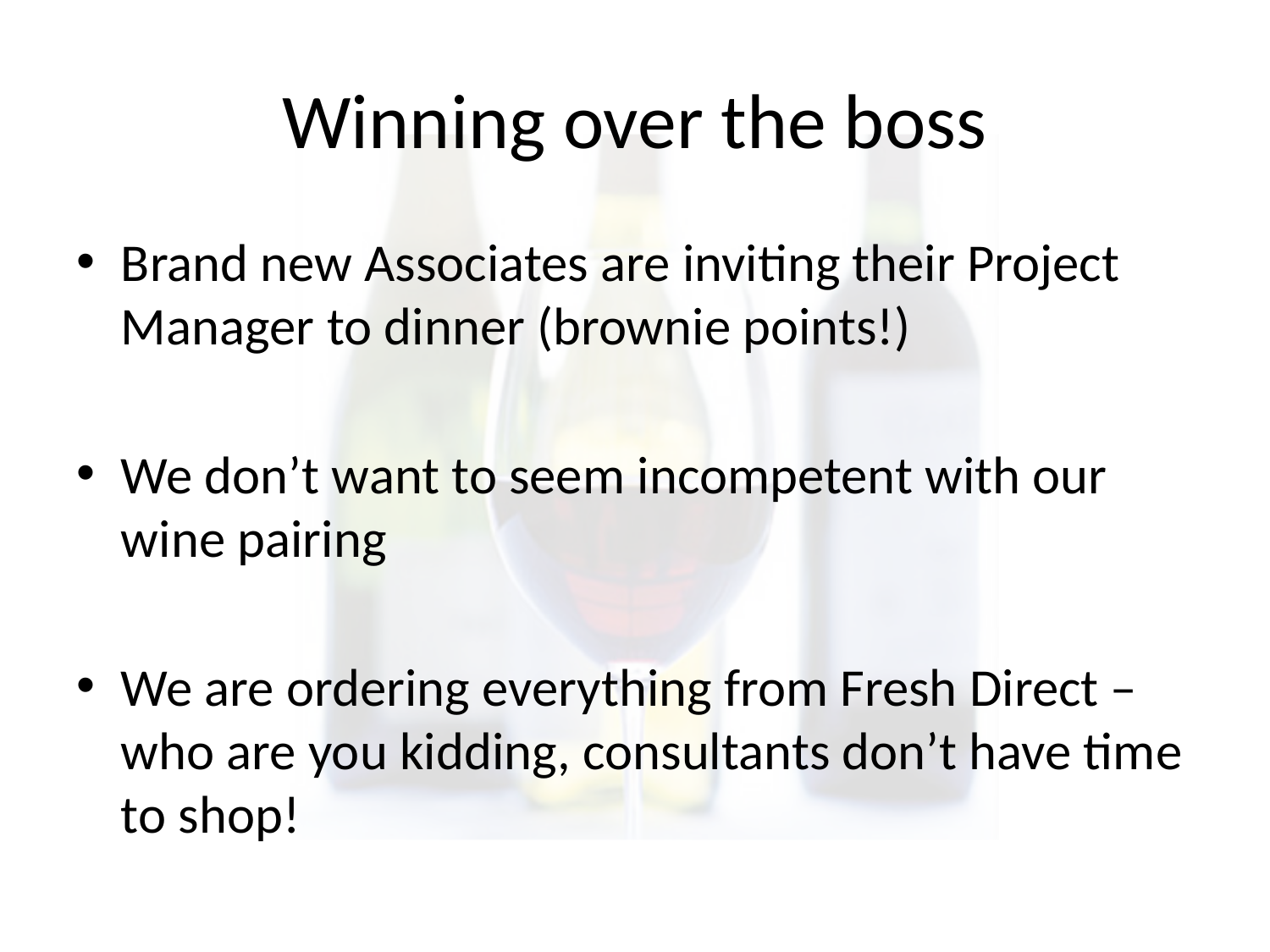

# Winning over the boss
Brand new Associates are inviting their Project Manager to dinner (brownie points!)

We don’t want to seem incompetent with our wine pairing

We are ordering everything from Fresh Direct – who are you kidding, consultants don’t have time to shop!